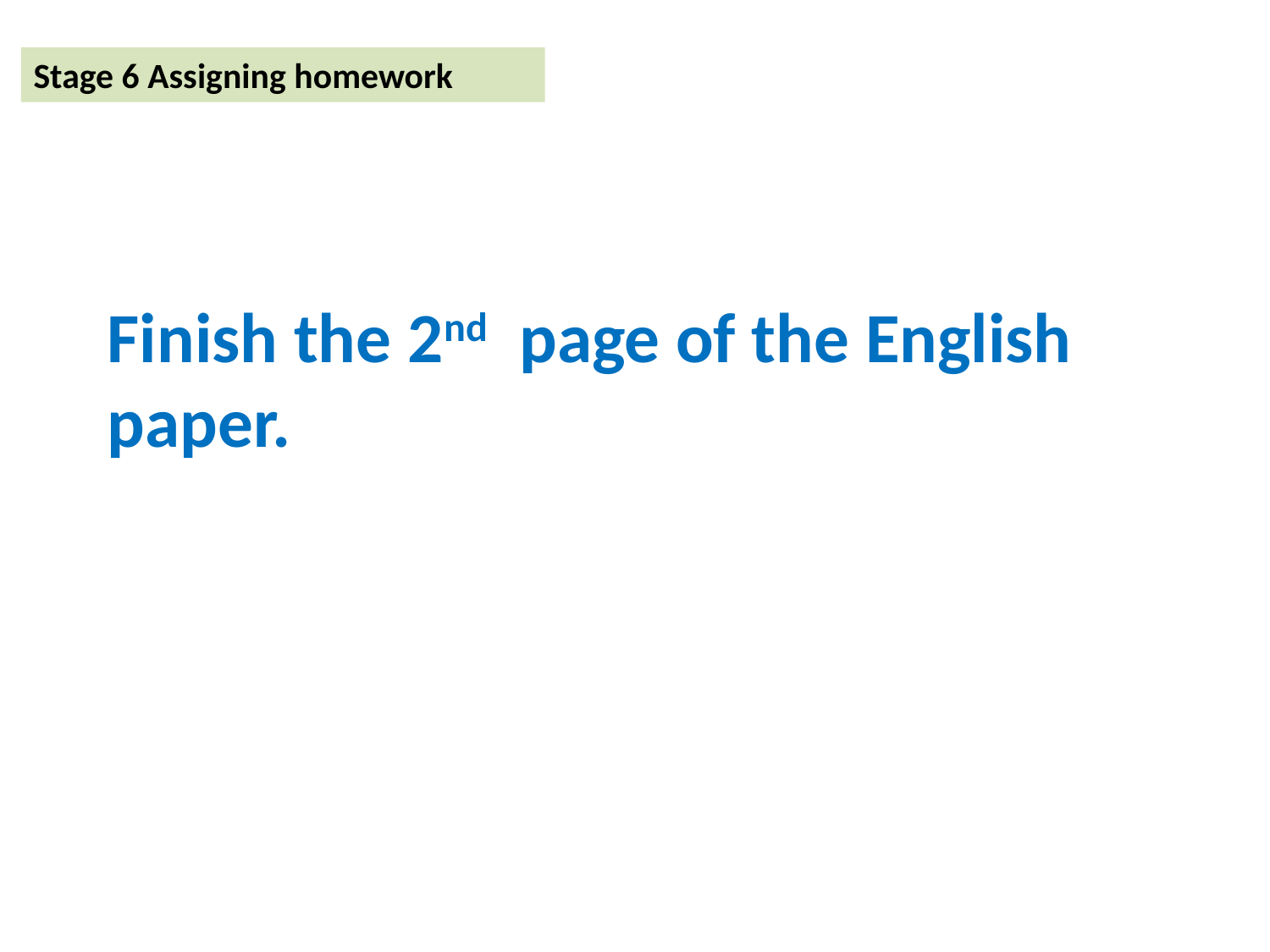

Stage 6 Assigning homework
Finish the 2nd  page of the English paper.